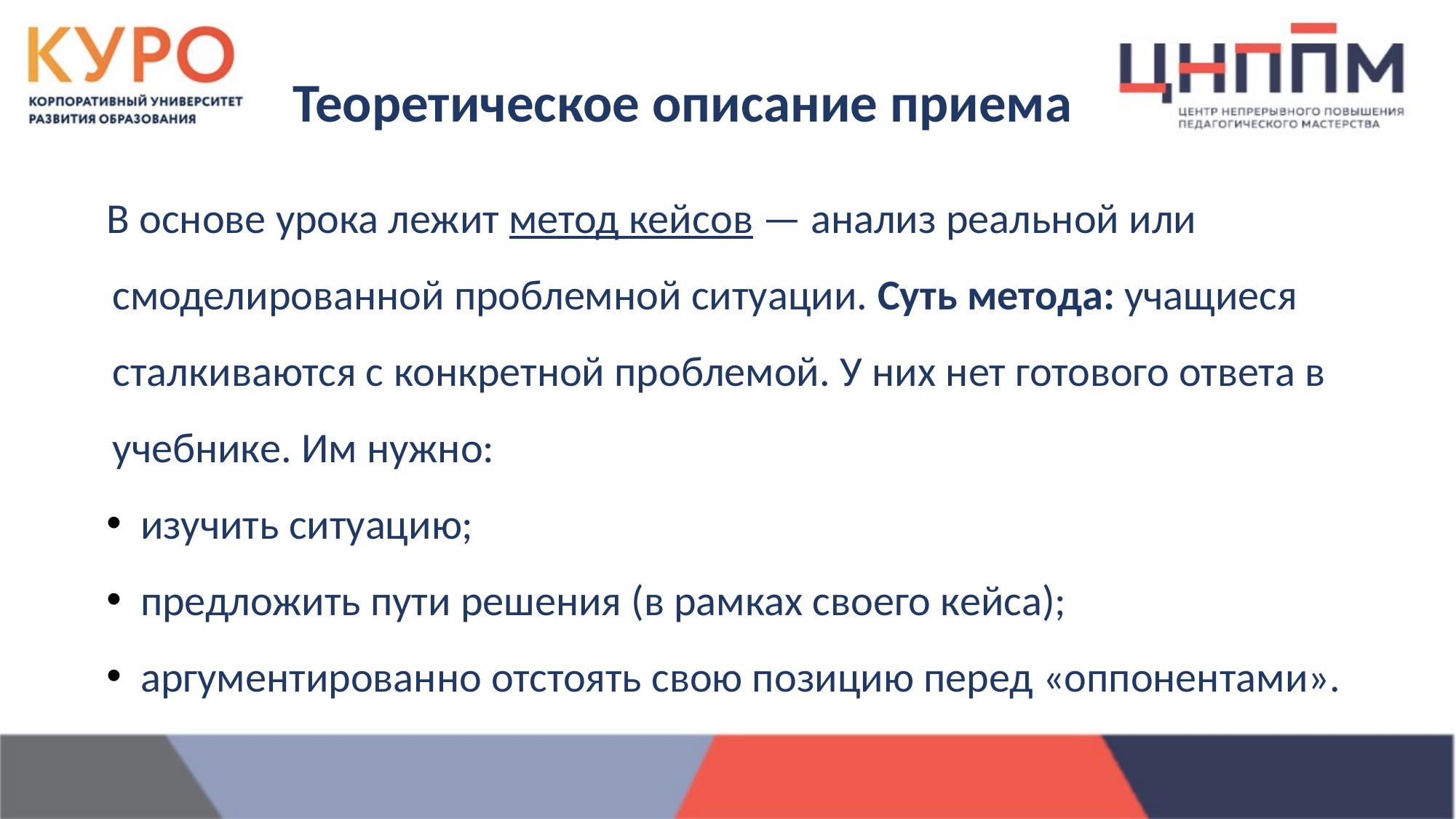

# Теоретическое описание приема
В основе урока лежит метод кейсов — анализ реальной или смоделированной проблемной ситуации. Суть метода: учащиеся сталкиваются с конкретной проблемой. У них нет готового ответа в учебнике. Им нужно:
изучить ситуацию;
предложить пути решения (в рамках своего кейса);
аргументированно отстоять свою позицию перед «оппонентами».